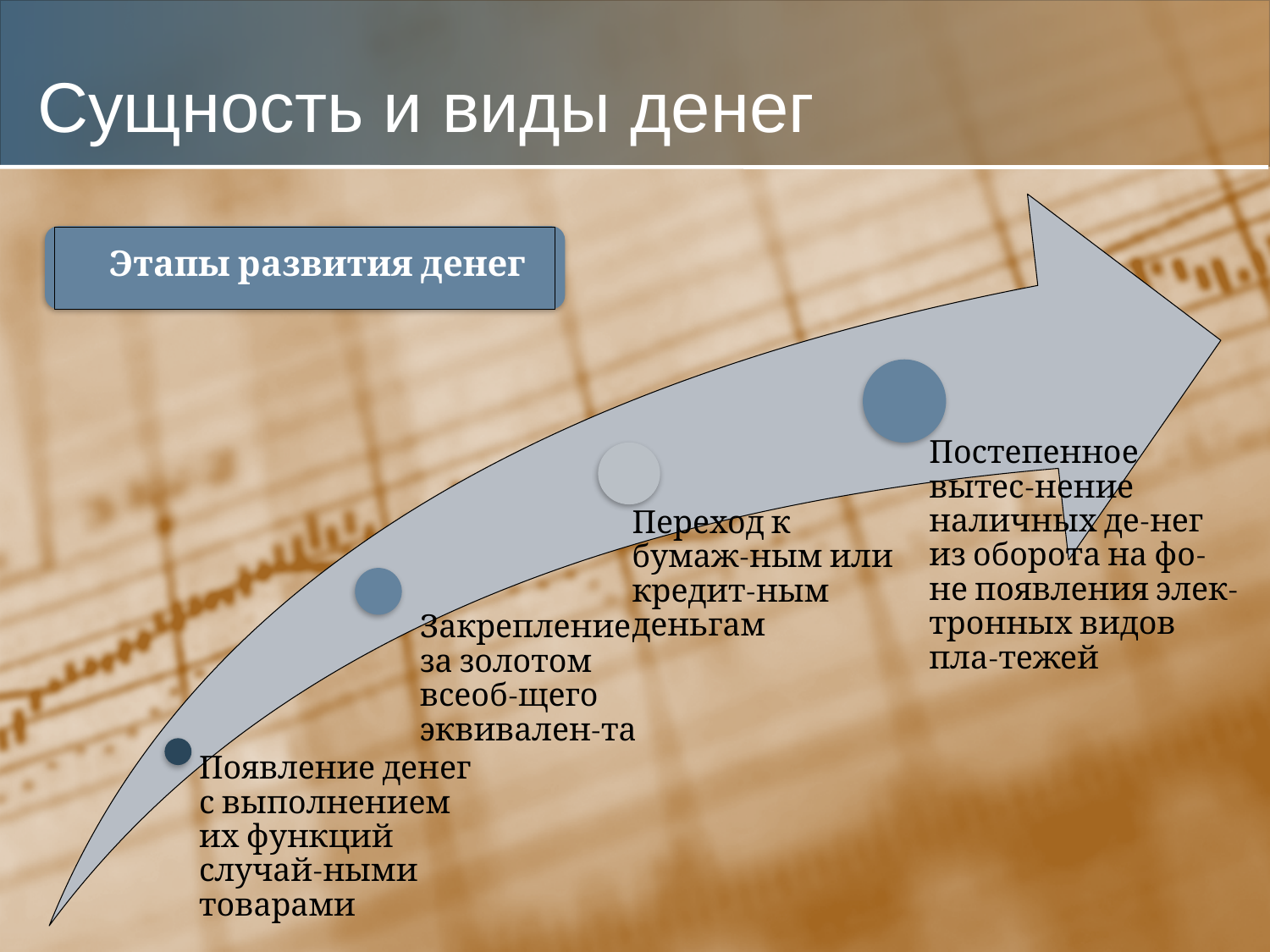

# Сущность и виды денег
Появление денег с выполнением их функций случай-ными товарами
Закрепление за золотом всеоб-щего эквивален-та
Переход к бумаж-ным или кредит-ным деньгам
Постепенное вытес-нение наличных де-нег из оборота на фо-не появления элек-тронных видов пла-тежей

Этапы развития денег